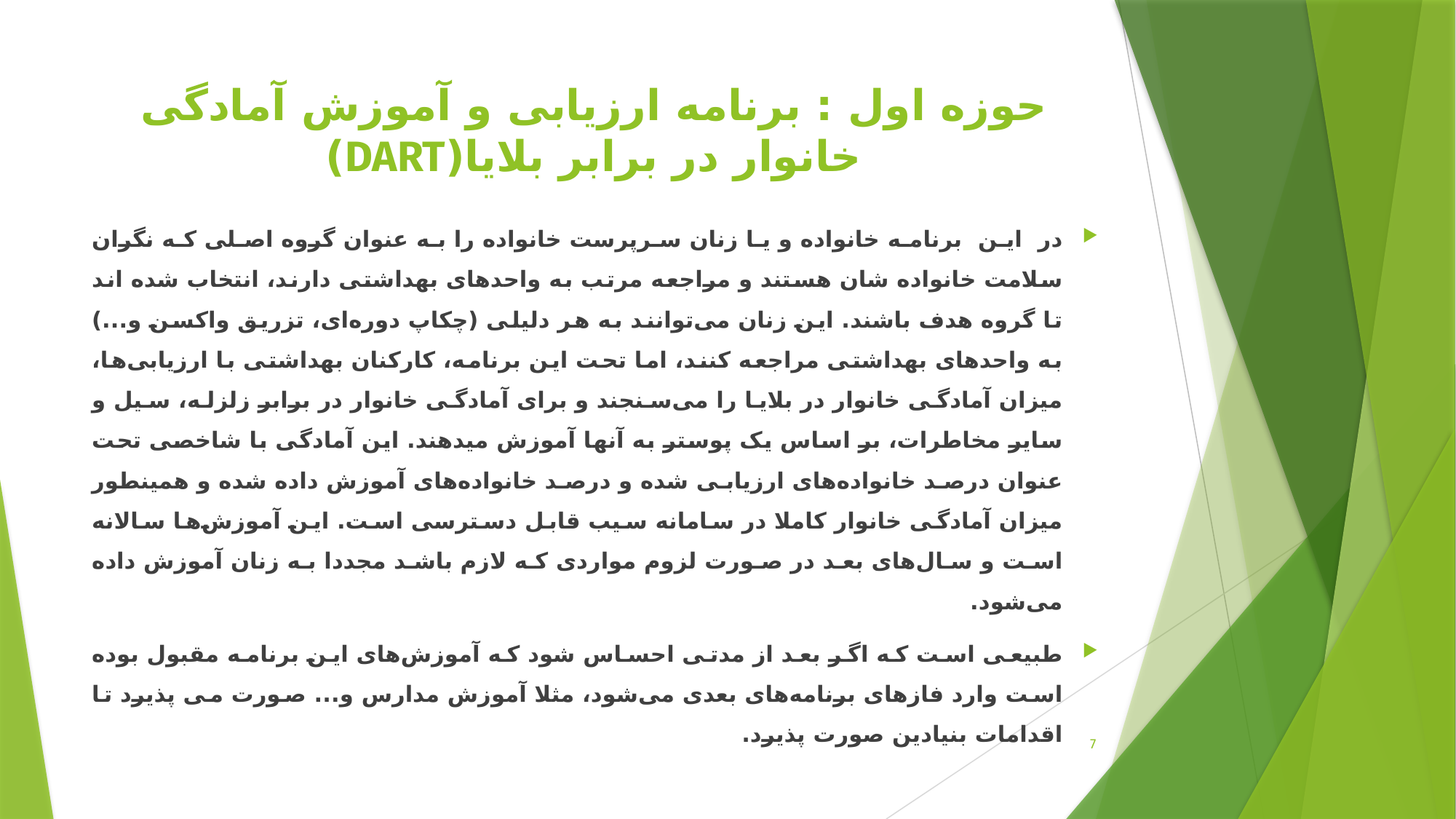

# حوزه اول : برنامه ارزیابی و آموزش آمادگی خانوار در برابر بلایا(DART)
در این برنامه خانواده و یا زنان سرپرست خانواده را به عنوان گروه اصلی که نگران سلامت خانواده ‌شان هستند و مراجعه مرتب به واحدهای بهداشتی دارند، انتخاب شده اند تا گروه هدف باشند. این زنان می‌توانند به هر دلیلی (چکاپ دوره‌ای، تزریق واکسن و...) به واحدهای بهداشتی مراجعه کنند، اما تحت این برنامه، کارکنان بهداشتی با ارزیابی‌ها، میزان آمادگی خانوار در بلایا را می‌سنجند و برای آمادگی خانوار در برابر زلزله، سیل و سایر مخاطرات، بر اساس یک پوستر به آنها آموزش میدهند. این آمادگی با شاخصی تحت عنوان درصد خانواده‌های ارزیابی شده و درصد خانواده‌های آموزش داده شده و همینطور میزان آمادگی خانوار کاملا در سامانه سیب قابل دسترسی است. این آموزش‌ها سالانه است و سال‌های بعد در صورت لزوم مواردی که لازم باشد مجددا به زنان آموزش داده می‌شود.
طبیعی است که اگر بعد از مدتی احساس شود که آموزش‌های این برنامه مقبول بوده است وارد فازهای برنامه‌های بعدی می‌شود، مثلا آموزش مدارس و... صورت می پذیرد تا اقدامات بنیادین صورت پذیرد.

7